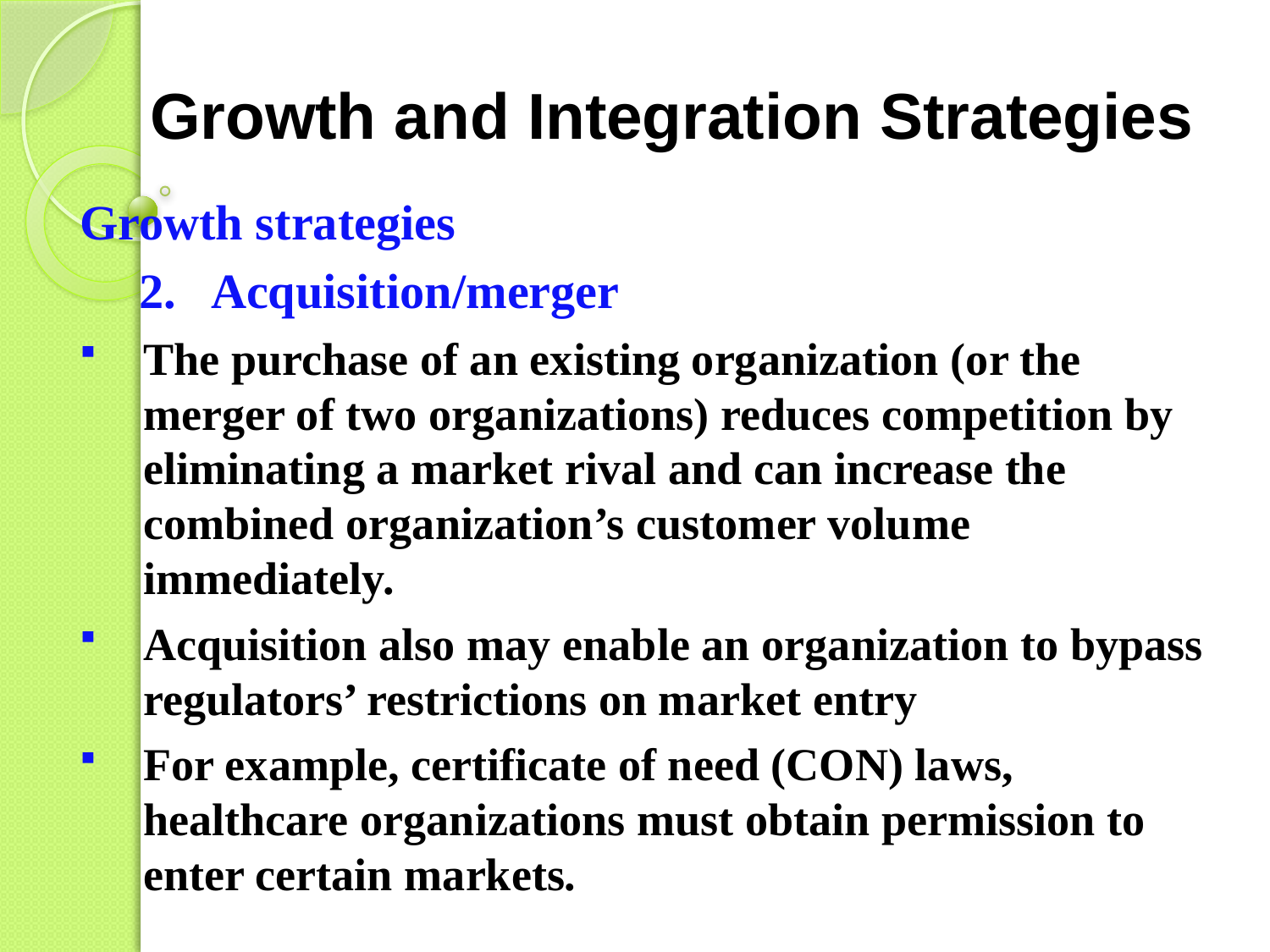

# Growth and Integration Strategies
Growth strategies
Acquisition/merger
The purchase of an existing organization (or the merger of two organizations) reduces competition by eliminating a market rival and can increase the combined organization’s customer volume immediately.
Acquisition also may enable an organization to bypass regulators’ restrictions on market entry
For example, certificate of need (CON) laws, healthcare organizations must obtain permission to enter certain markets.